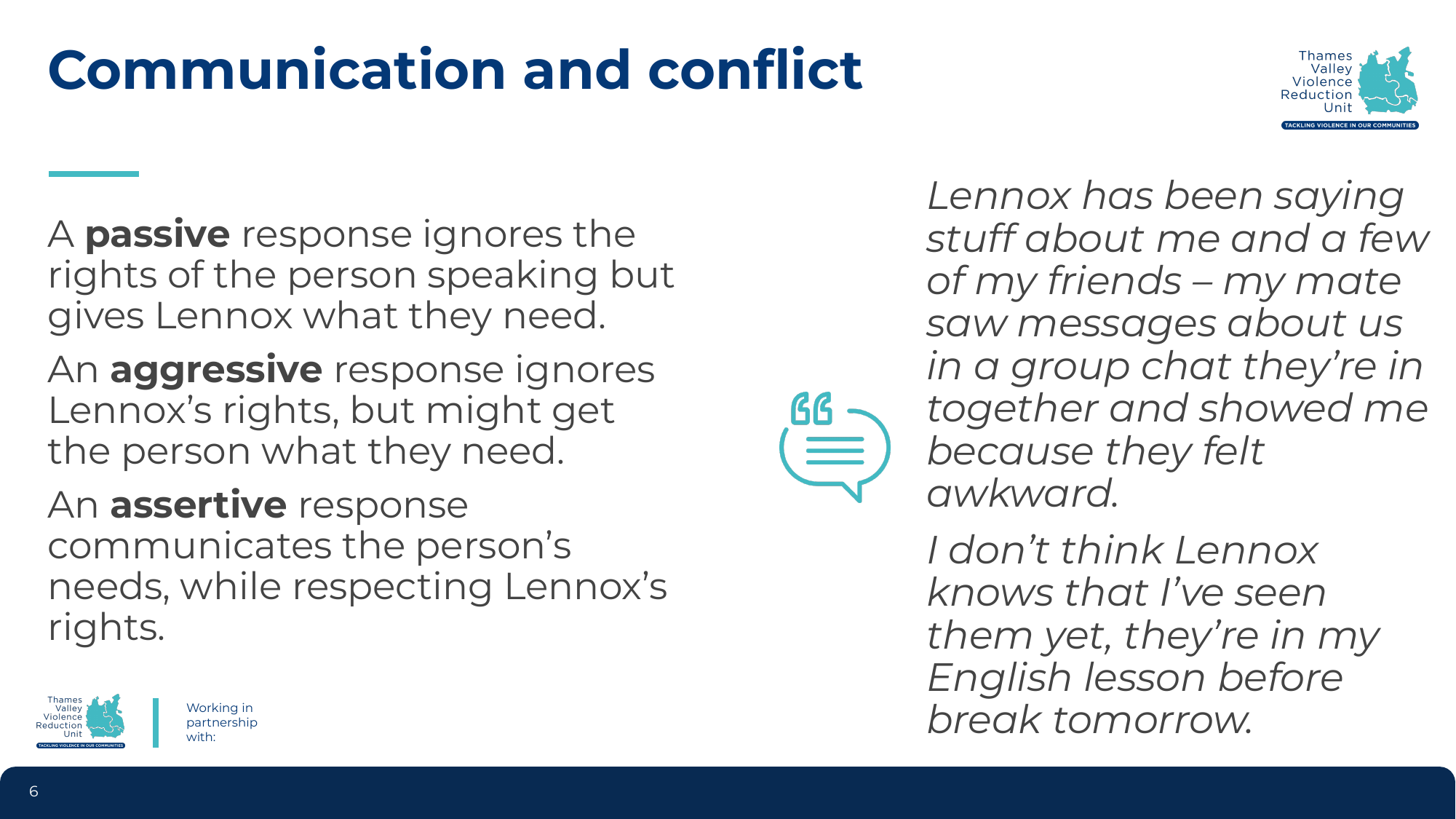

# Communication and conflict
Lennox has been saying stuff about me and a few of my friends – my mate saw messages about us in a group chat they’re in together and showed me because they felt awkward.
I don’t think Lennox knows that I’ve seen them yet, they’re in my English lesson before break tomorrow.
A passive response ignores the rights of the person speaking but gives Lennox what they need.
An aggressive response ignores Lennox’s rights, but might get the person what they need.
An assertive response communicates the person’s needs, while respecting Lennox’s rights.
6